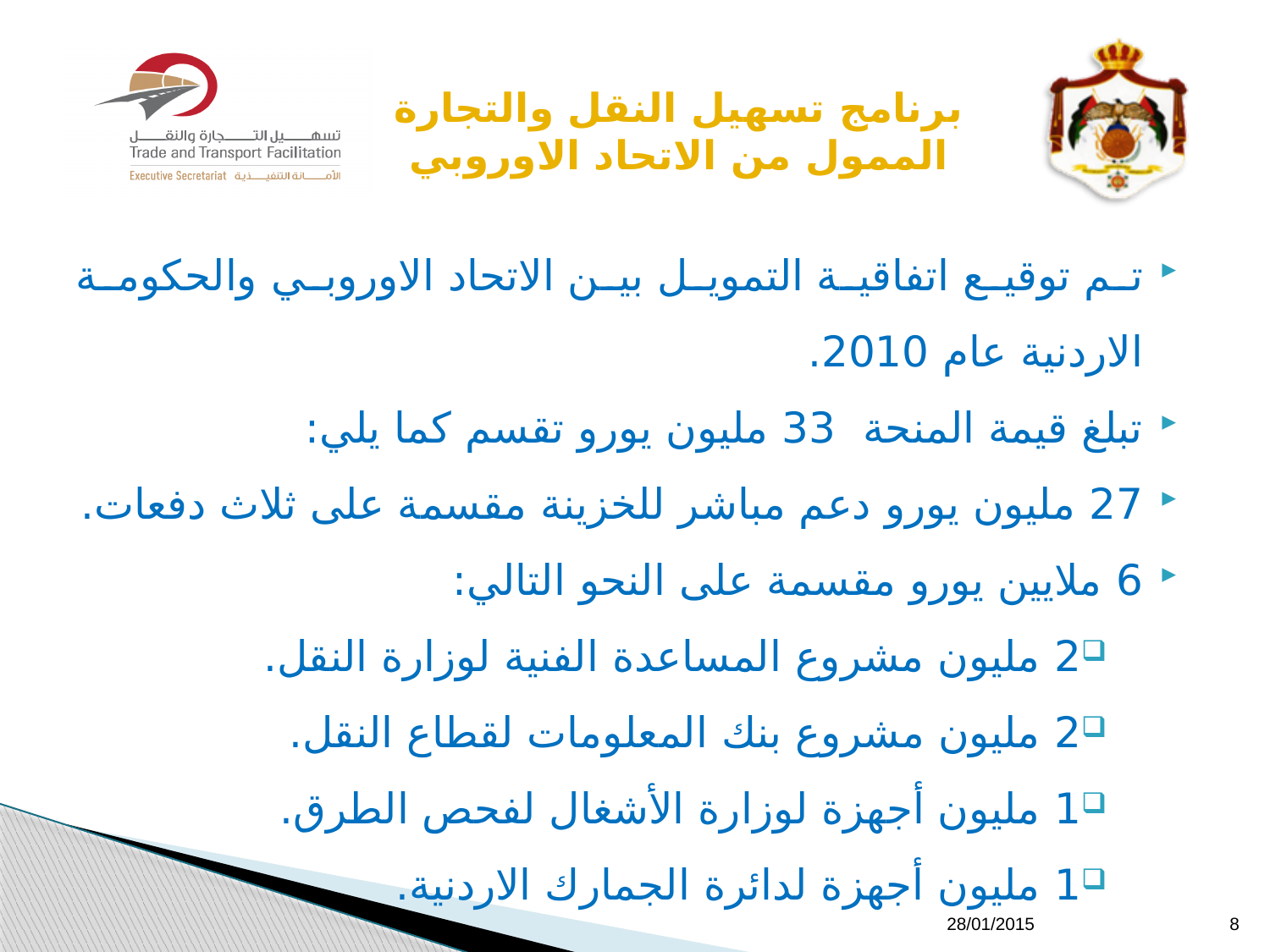

# برنامج تسهيل النقل والتجارة الممول من الاتحاد الاوروبي
تم توقيع اتفاقية التمويل بين الاتحاد الاوروبي والحكومة الاردنية عام 2010.
تبلغ قيمة المنحة  33 مليون يورو تقسم كما يلي:
27 مليون يورو دعم مباشر للخزينة مقسمة على ثلاث دفعات.
6 ملايين يورو مقسمة على النحو التالي:
2 مليون مشروع المساعدة الفنية لوزارة النقل.
2 مليون مشروع بنك المعلومات لقطاع النقل.
1 مليون أجهزة لوزارة الأشغال لفحص الطرق.
1 مليون أجهزة لدائرة الجمارك الاردنية.

28/01/2015
8